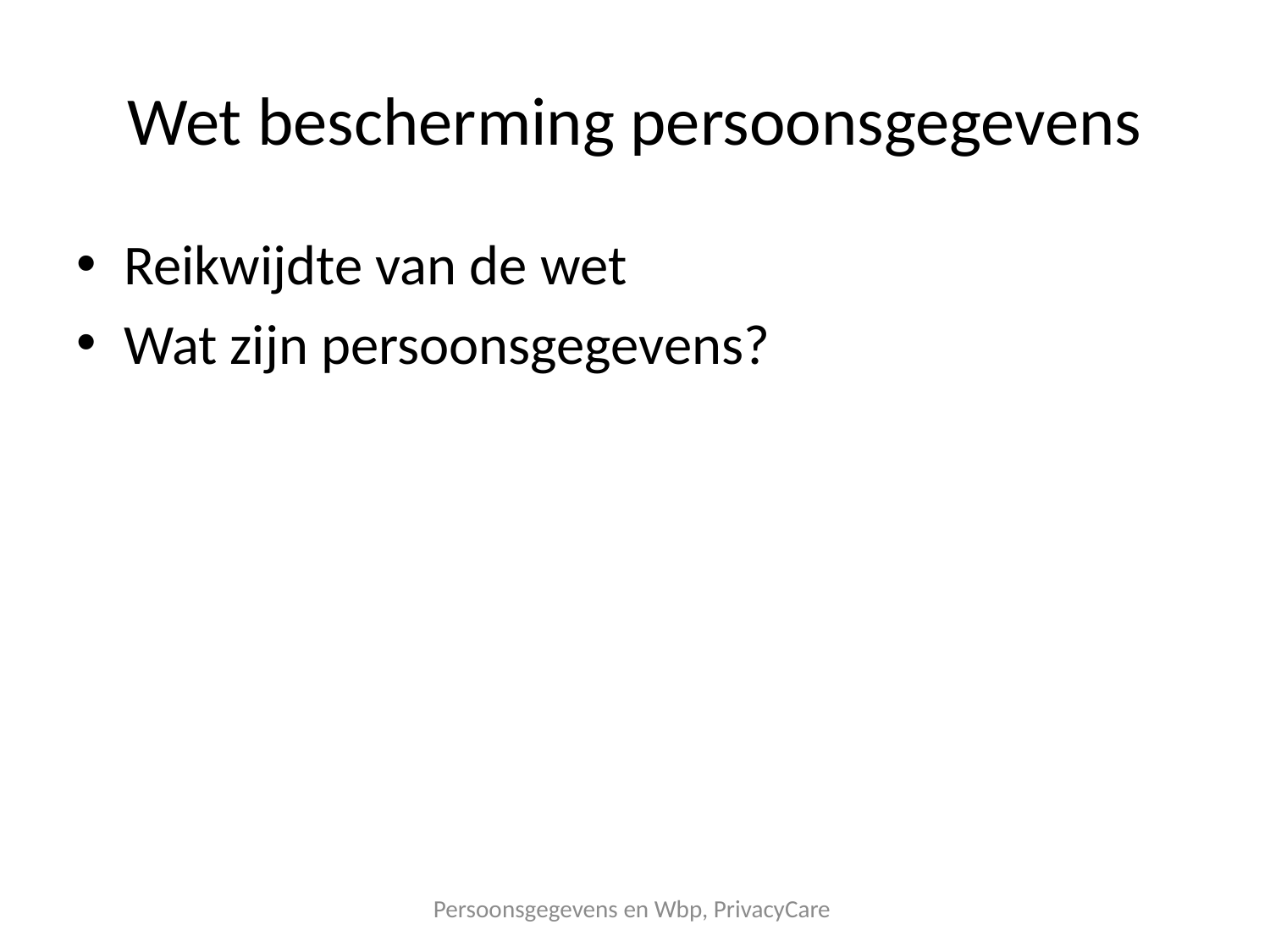

# Wet bescherming persoonsgegevens
Reikwijdte van de wet
Wat zijn persoonsgegevens?

Persoonsgegevens en Wbp, PrivacyCare